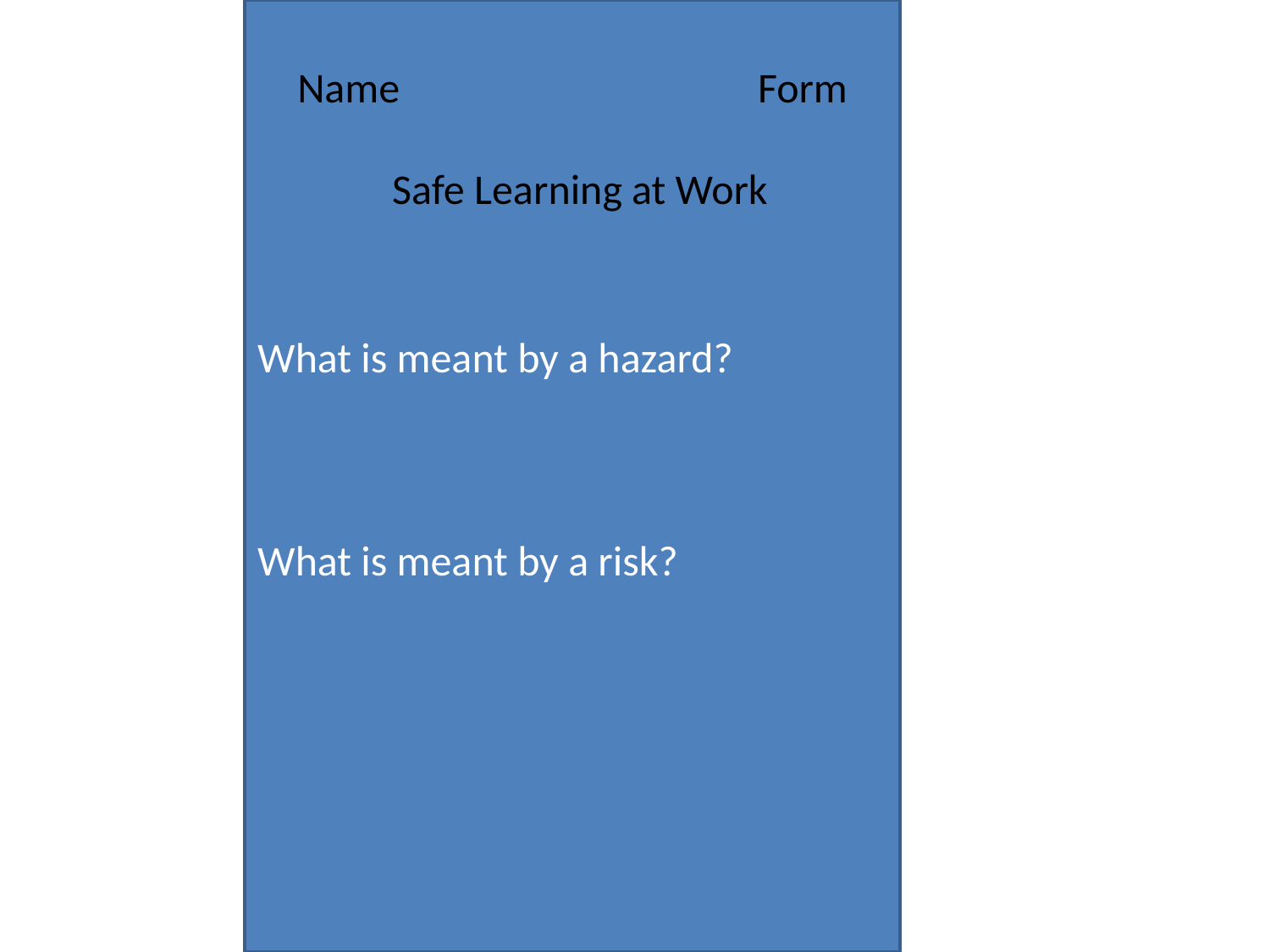

What is meant by a hazard?

What is meant by a risk?

Name 	                                   Form

Safe Learning at Work